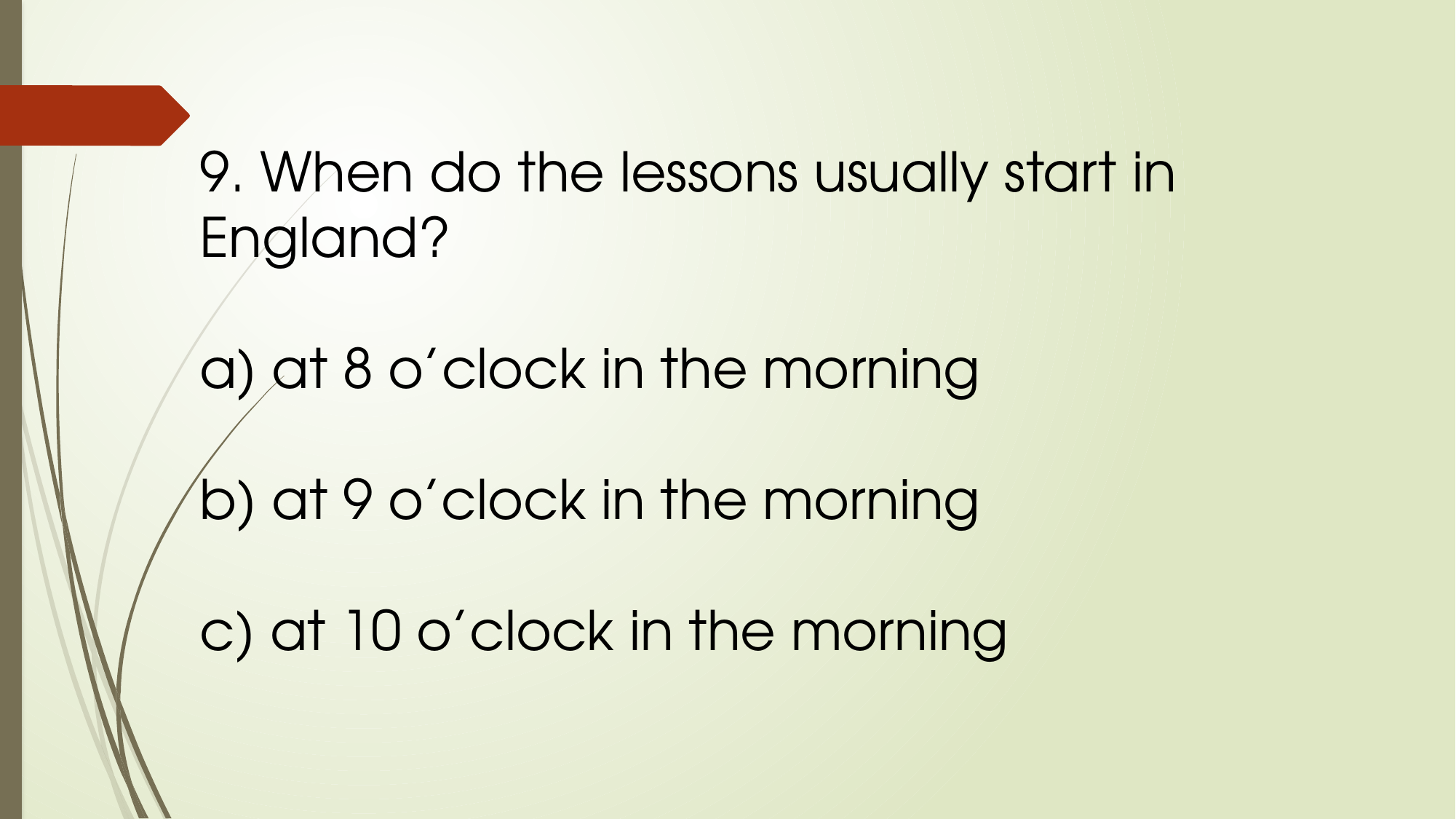

9. When do the lessons usually start in England?

a) at 8 o’clock in the morning

b) at 9 o’clock in the morning

c) at 10 o’clock in the morning